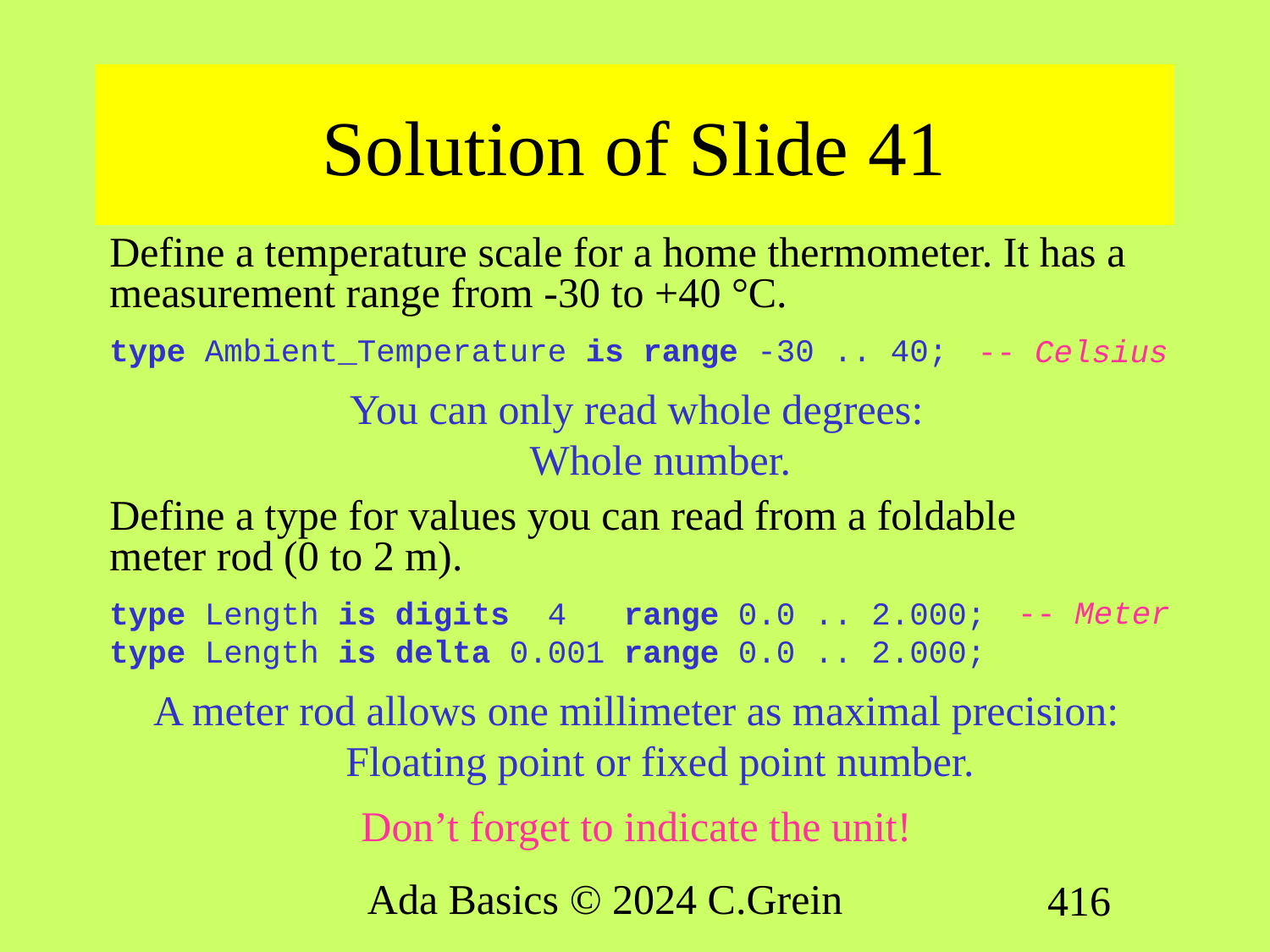

# Solution of Slide 41
Define a temperature scale for a home thermometer. It has a measurement range from -30 to +40 °C.
type Ambient_Temperature is range -30 .. 40;
You can only read whole degrees:
Whole number.
Define a type for values you can read from a foldable
meter rod (0 to 2 m).
type Length is digits  4   range 0.0 .. 2.000;
type Length is delta 0.001 range 0.0 .. 2.000;
A meter rod allows one millimeter as maximal precision:
Floating point or fixed point number.
Don’t forget to indicate the unit!

-- Celsius
-- Meter
Ada Basics © 2024 C.Grein
416